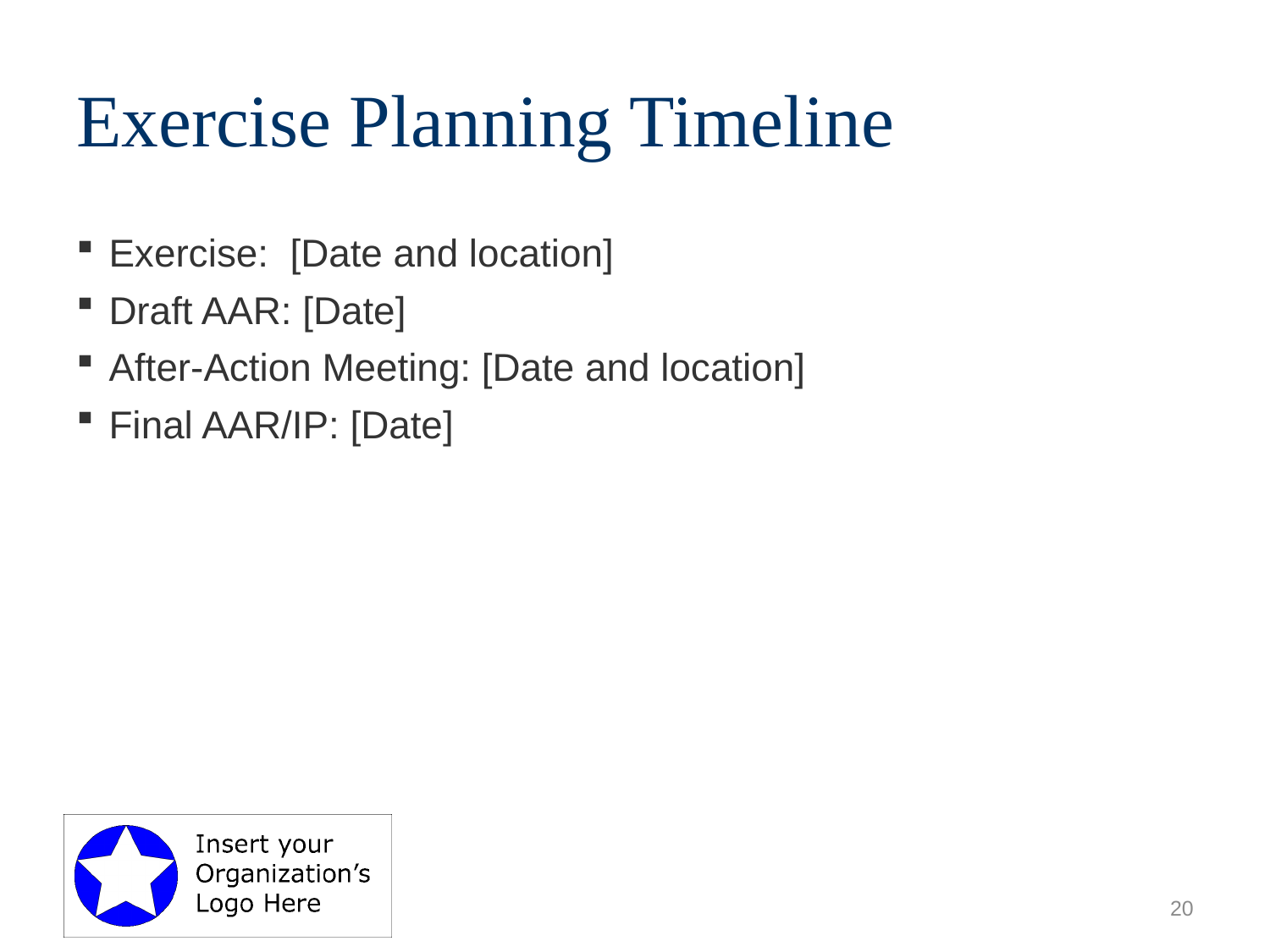

# Exercise Planning Timeline
Exercise:  [Date and location]
Draft AAR: [Date]
After-Action Meeting: [Date and location]
Final AAR/IP: [Date]
20